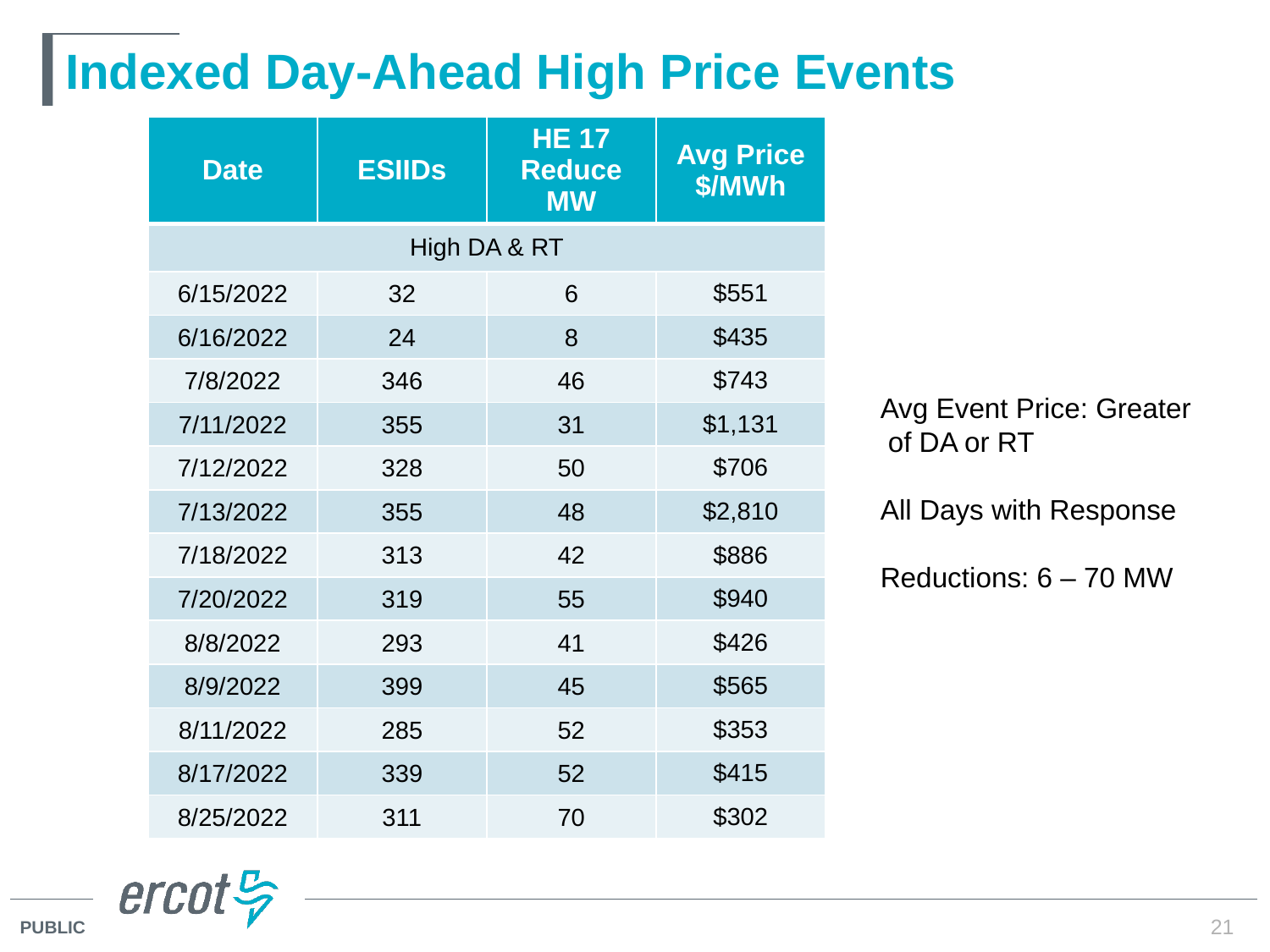

# Indexed Day-Ahead High Price Events
| Date | ESIIDs | HE 17 Reduce MW | Avg Price $/MWh |
| --- | --- | --- | --- |
| High DA & RT |  |  |  |
| 6/15/2022 | 32 | 6 | $551 |
| 6/16/2022 | 24 | 8 | $435 |
| 7/8/2022 | 346 | 46 | $743 |
| 7/11/2022 | 355 | 31 | $1,131 |
| 7/12/2022 | 328 | 50 | $706 |
| 7/13/2022 | 355 | 48 | $2,810 |
| 7/18/2022 | 313 | 42 | $886 |
| 7/20/2022 | 319 | 55 | $940 |
| 8/8/2022 | 293 | 41 | $426 |
| 8/9/2022 | 399 | 45 | $565 |
| 8/11/2022 | 285 | 52 | $353 |
| 8/17/2022 | 339 | 52 | $415 |
| 8/25/2022 | 311 | 70 | $302 |
Avg Event Price: Greater
 of DA or RT

All Days with Response

Reductions: 6 – 70 MW
21